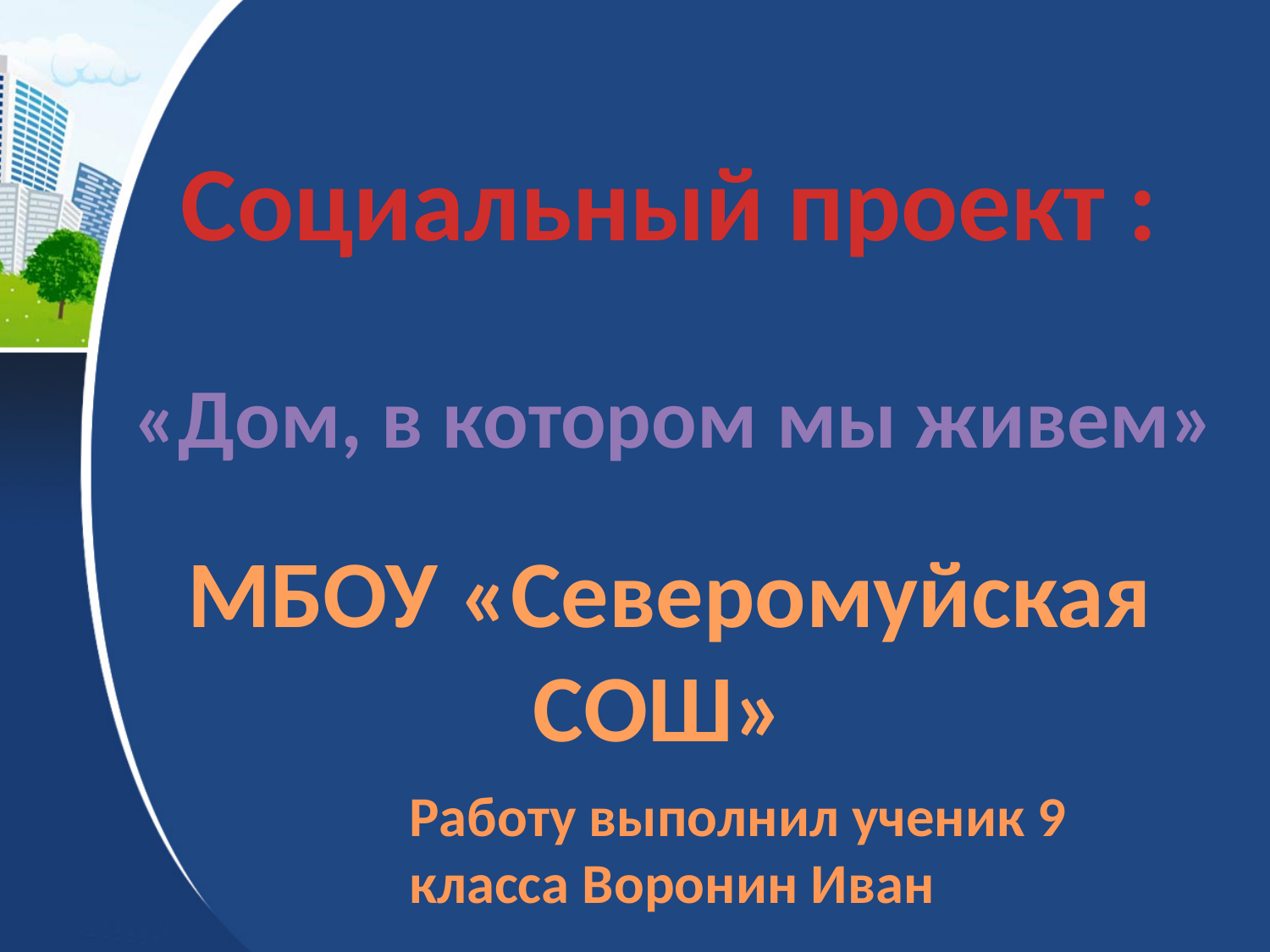

Социальный проект :
«Дом, в котором мы живем»
МБОУ «Северомуйская СОШ»
Работу выполнил ученик 9 класса Воронин Иван